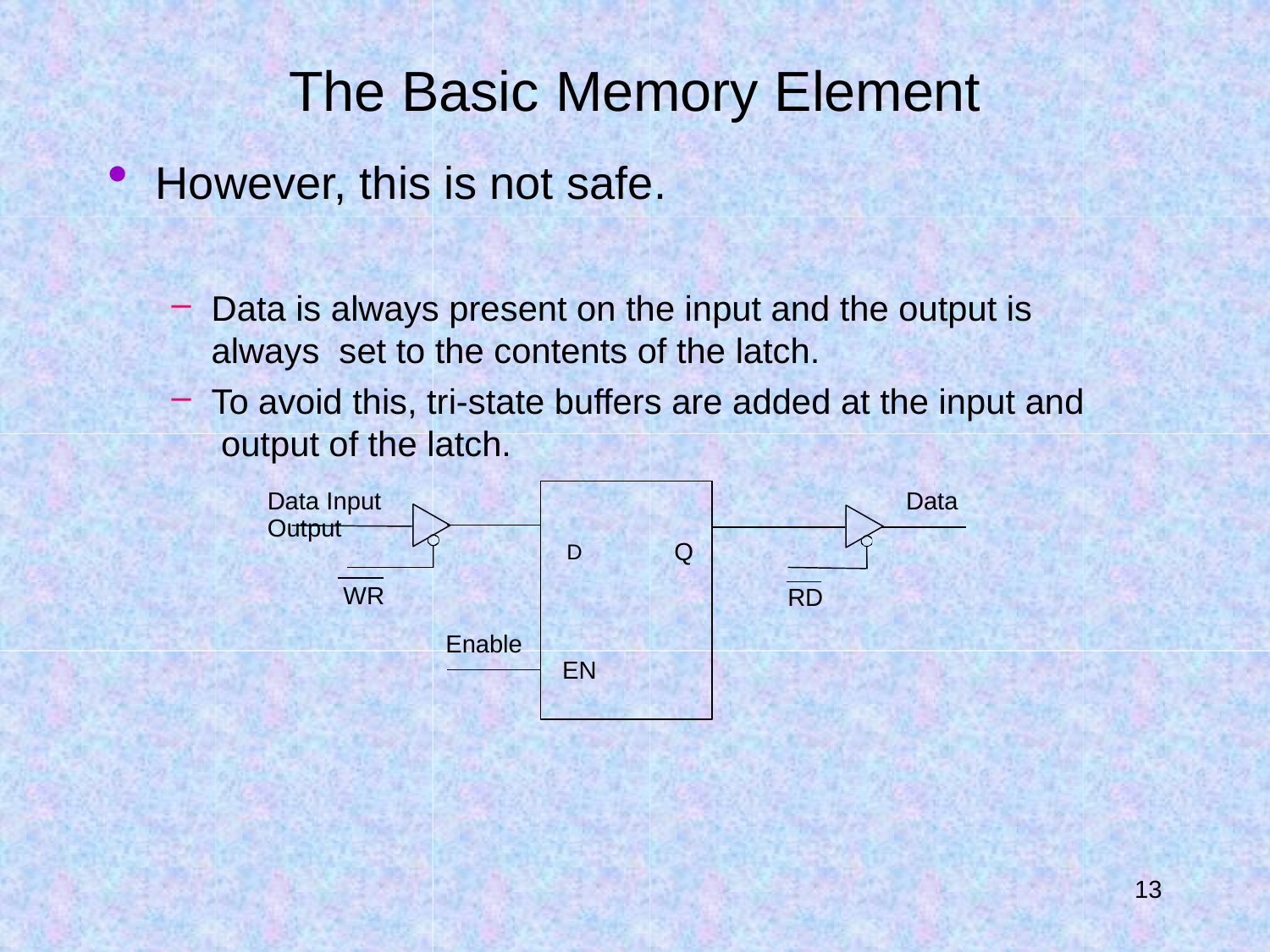

# The Basic Memory Element
However, this is not safe.

Data is always present on the input and the output is always  set to the contents of the latch.
To avoid this, tri-state buffers are added at the input and  output of the latch.

Data Input	Data Output
D	Q

WR
RD

Enable
EN

13